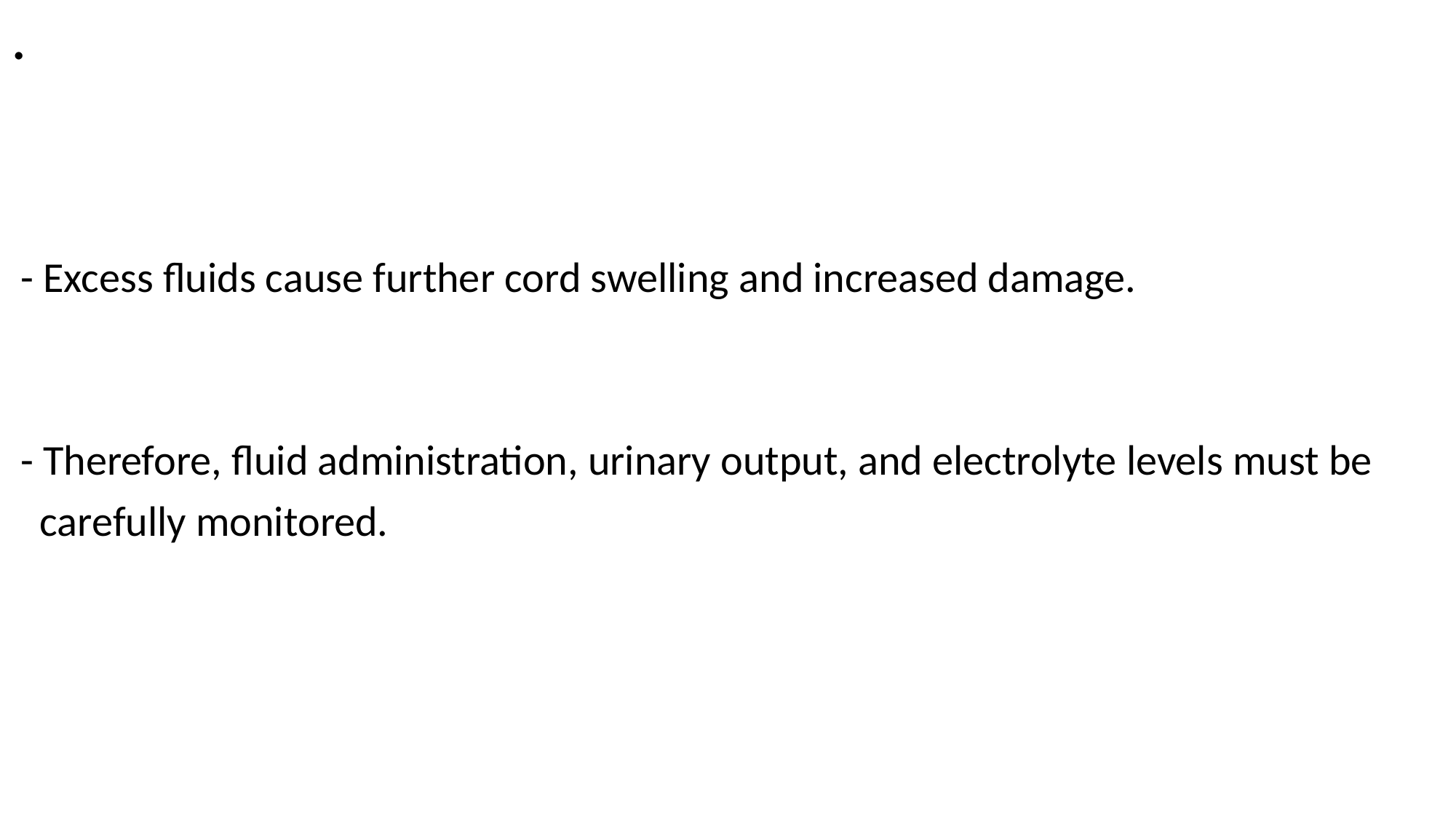

# .

 - Excess fluids cause further cord swelling and increased damage.

 - Therefore, fluid administration, urinary output, and electrolyte levels must be
   carefully monitored.